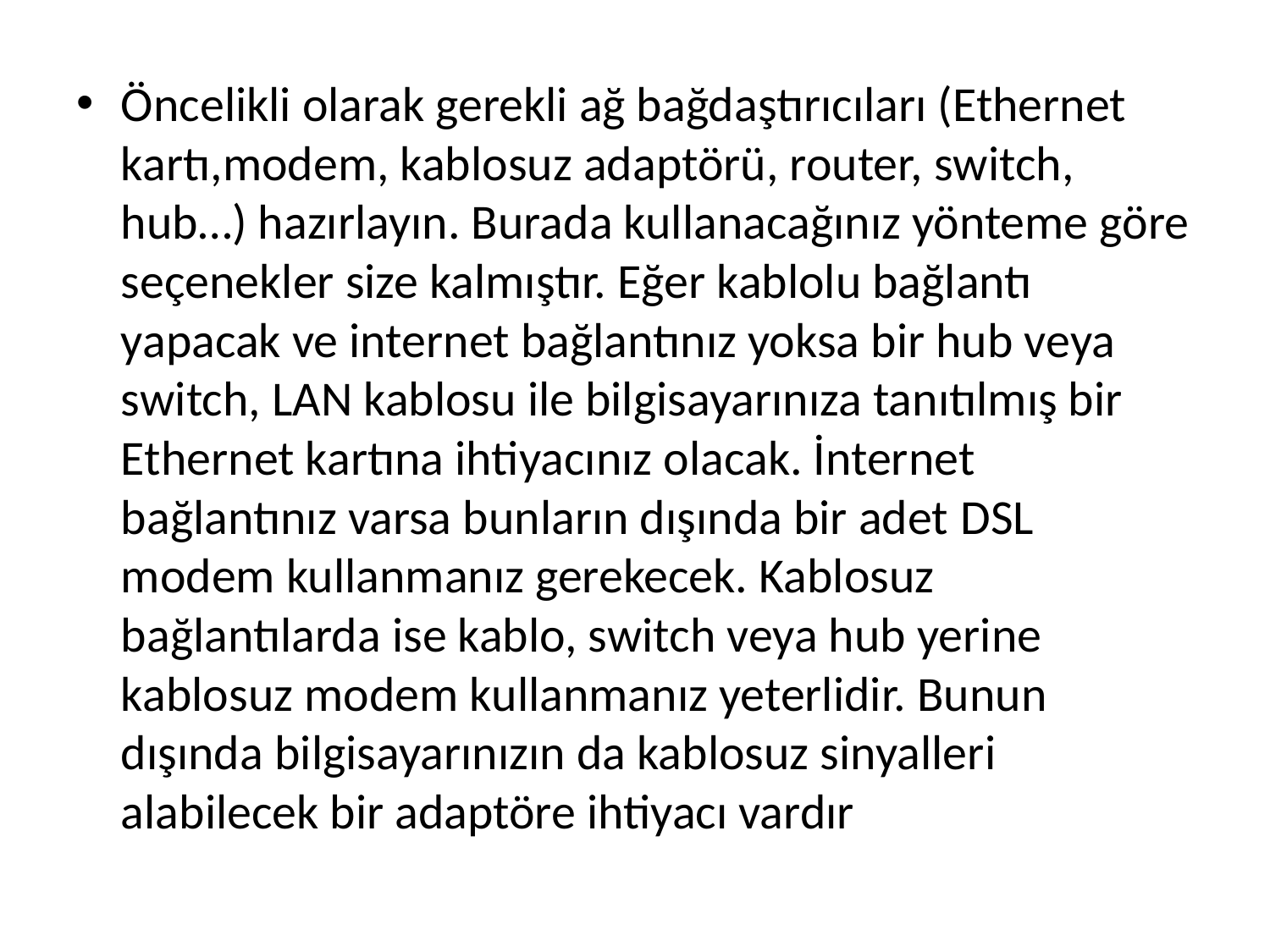

Öncelikli olarak gerekli ağ bağdaştırıcıları (Ethernet kartı,modem, kablosuz adaptörü, router, switch, hub…) hazırlayın. Burada kullanacağınız yönteme göre seçenekler size kalmıştır. Eğer kablolu bağlantı yapacak ve internet bağlantınız yoksa bir hub veya switch, LAN kablosu ile bilgisayarınıza tanıtılmış bir Ethernet kartına ihtiyacınız olacak. İnternet bağlantınız varsa bunların dışında bir adet DSL modem kullanmanız gerekecek. Kablosuz bağlantılarda ise kablo, switch veya hub yerine kablosuz modem kullanmanız yeterlidir. Bunun dışında bilgisayarınızın da kablosuz sinyalleri alabilecek bir adaptöre ihtiyacı vardır